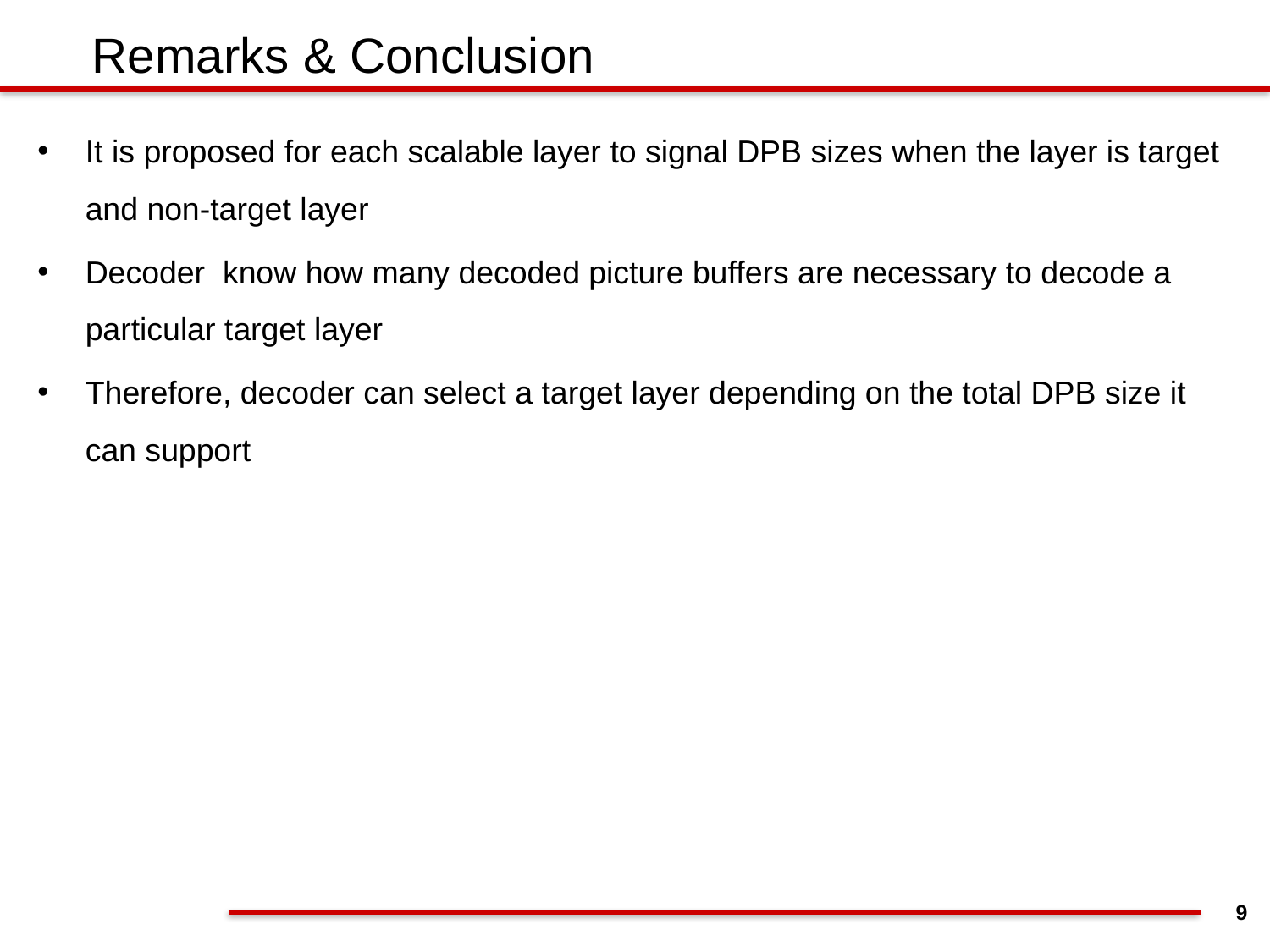

# Remarks & Conclusion
It is proposed for each scalable layer to signal DPB sizes when the layer is target and non-target layer
Decoder  know how many decoded picture buffers are necessary to decode a particular target layer
Therefore, decoder can select a target layer depending on the total DPB size it can support
9